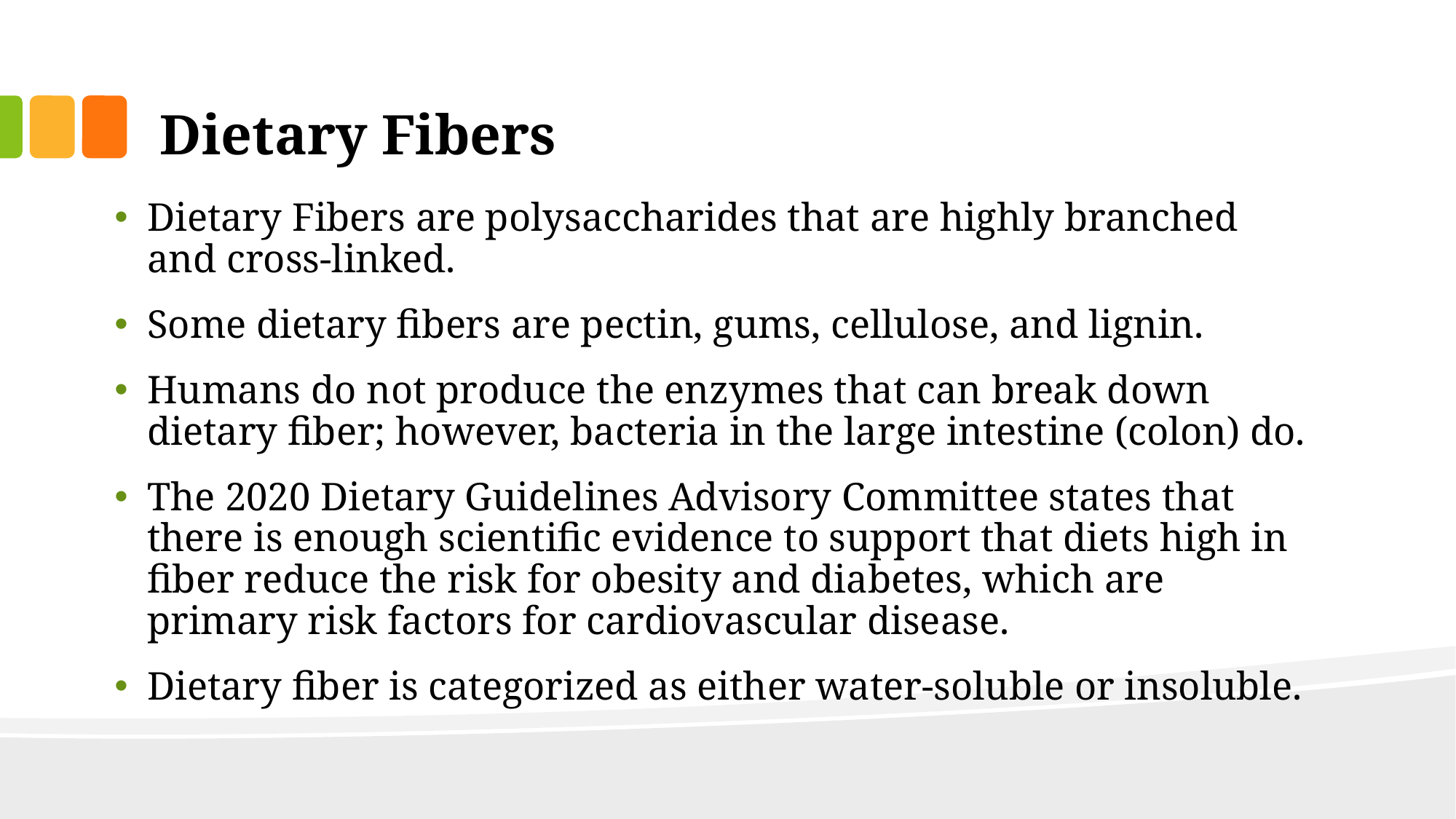

# Dietary Fibers
Dietary Fibers are polysaccharides that are highly branched and cross-linked.
Some dietary fibers are pectin, gums, cellulose, and lignin.
Humans do not produce the enzymes that can break down dietary fiber; however, bacteria in the large intestine (colon) do.
The 2020 Dietary Guidelines Advisory Committee states that there is enough scientific evidence to support that diets high in fiber reduce the risk for obesity and diabetes, which are primary risk factors for cardiovascular disease.
Dietary fiber is categorized as either water-soluble or insoluble.